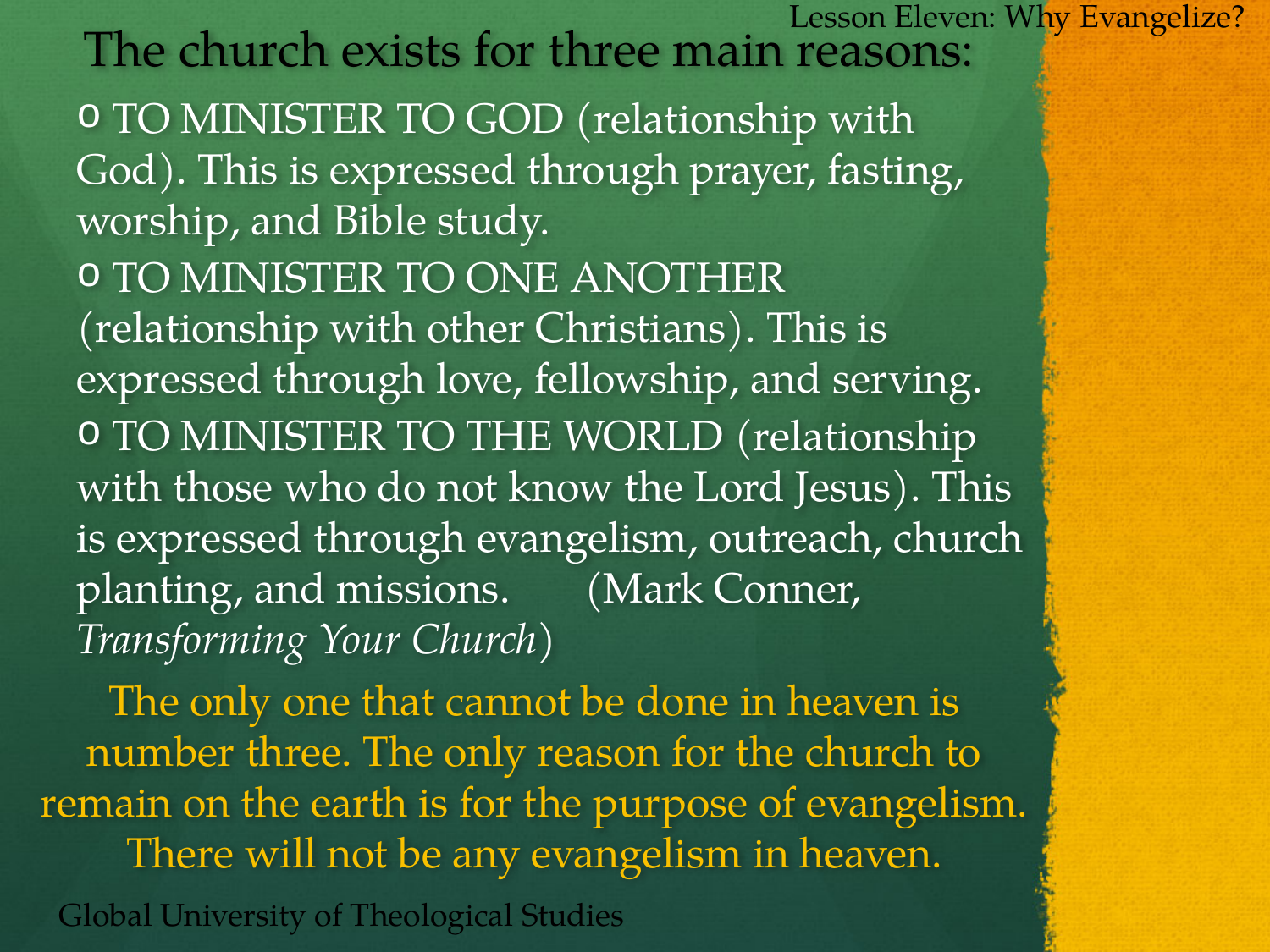

Lesson Eleven: Why Evangelize?

The church exists for three main reasons:
 To minister to God (relationship with God). This is expressed through prayer, fasting, worship, and Bible study.
 To minister to one another (relationship with other Christians). This is expressed through love, fellowship, and serving.
 To minister to the world (relationship with those who do not know the Lord Jesus). This is expressed through evangelism, outreach, church planting, and missions. 	(Mark Conner, Transforming Your Church)
The only one that cannot be done in heaven is number three. The only reason for the church to remain on the earth is for the purpose of evangelism. There will not be any evangelism in heaven.
Global University of Theological Studies